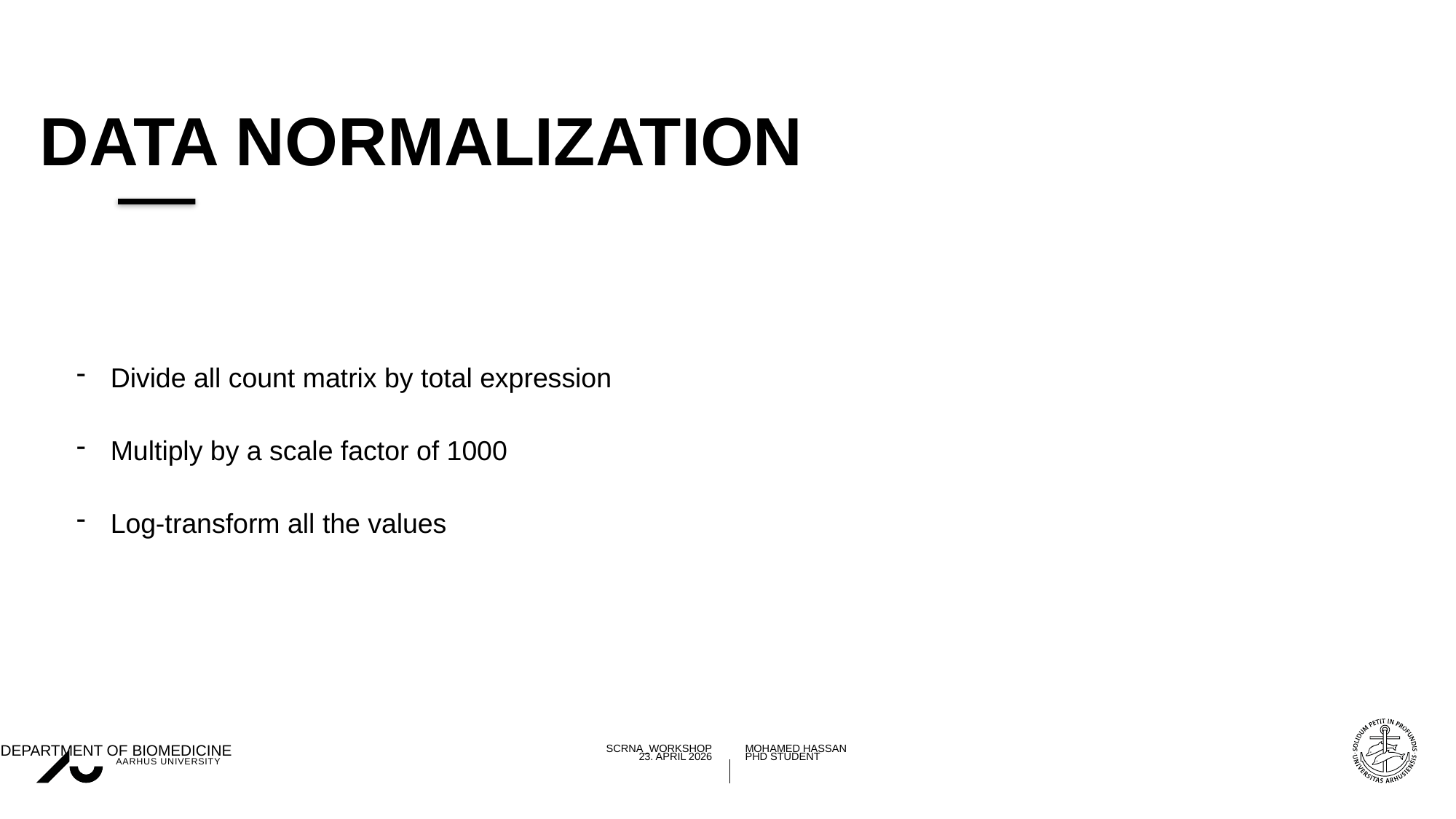

# Data Normalization
Divide all count matrix by total expression
Multiply by a scale factor of 1000
Log-transform all the values
22-04-2026